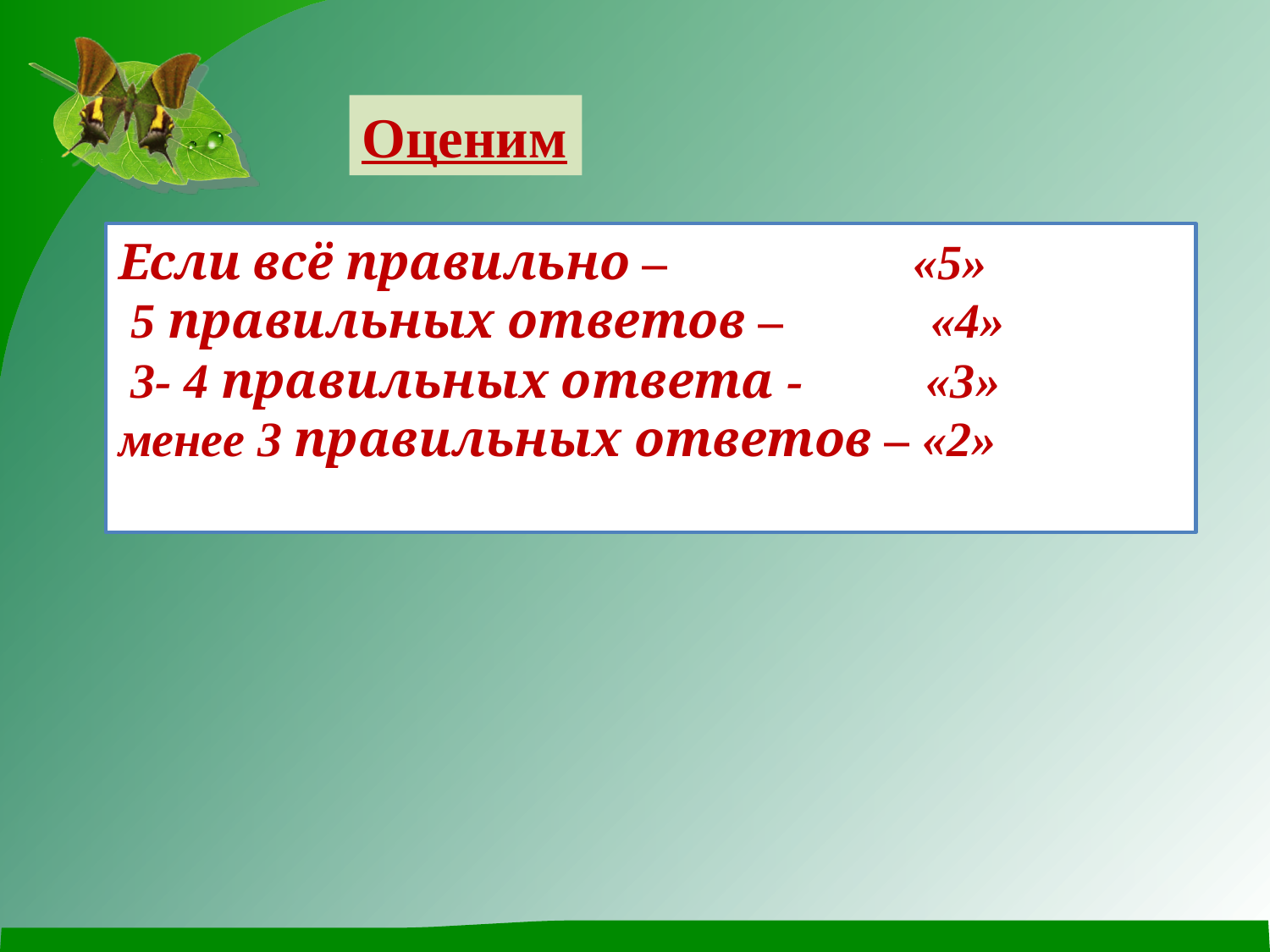

Оценим
Если всё правильно –                    «5»
 5 правильных ответов –            «4»
 3- 4 правильных ответа -          «3»
менее 3 правильных ответов – «2»